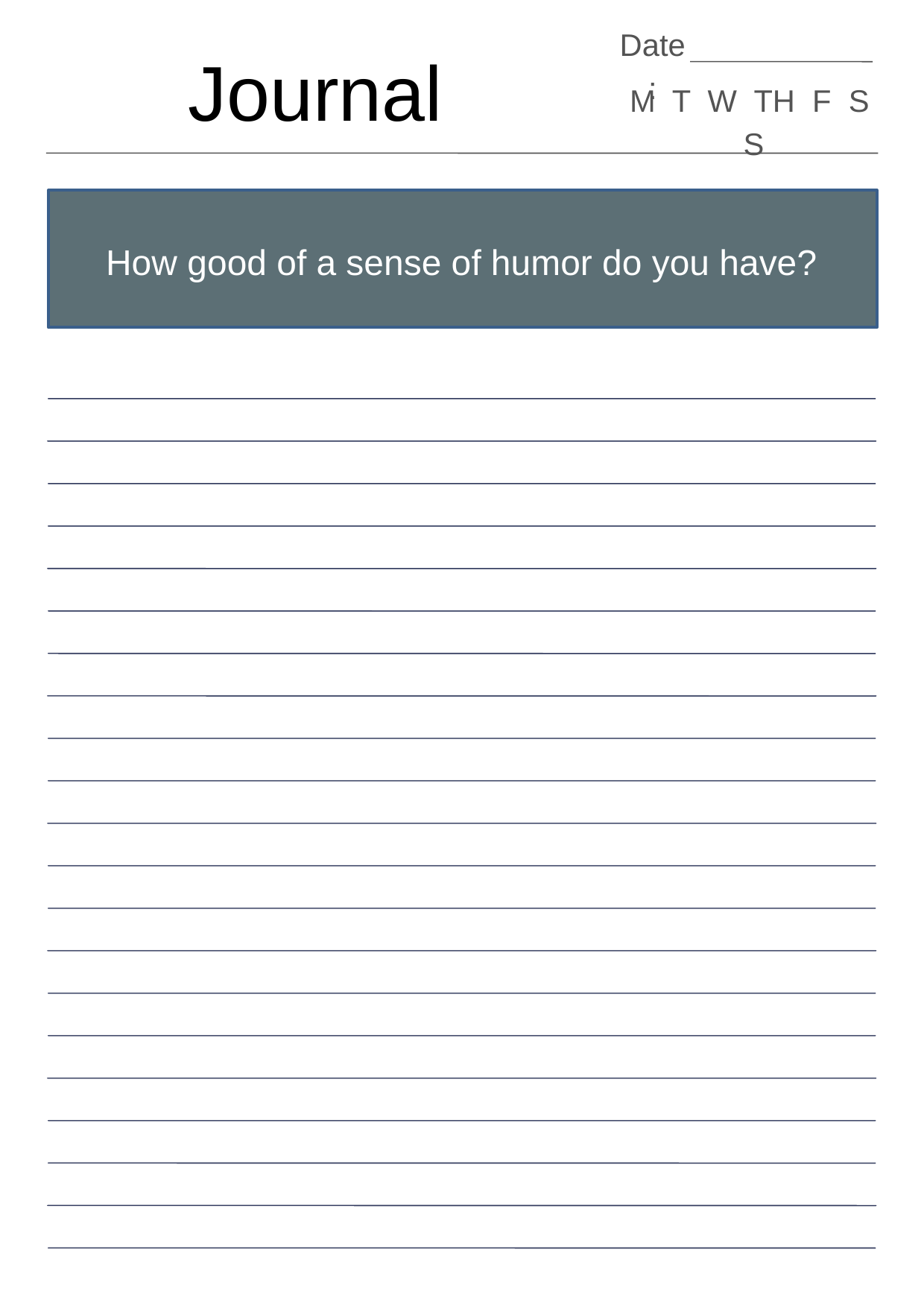

Date:
Journal

M  T  W  TH  F  S  S

How good of a sense of humor do you have?